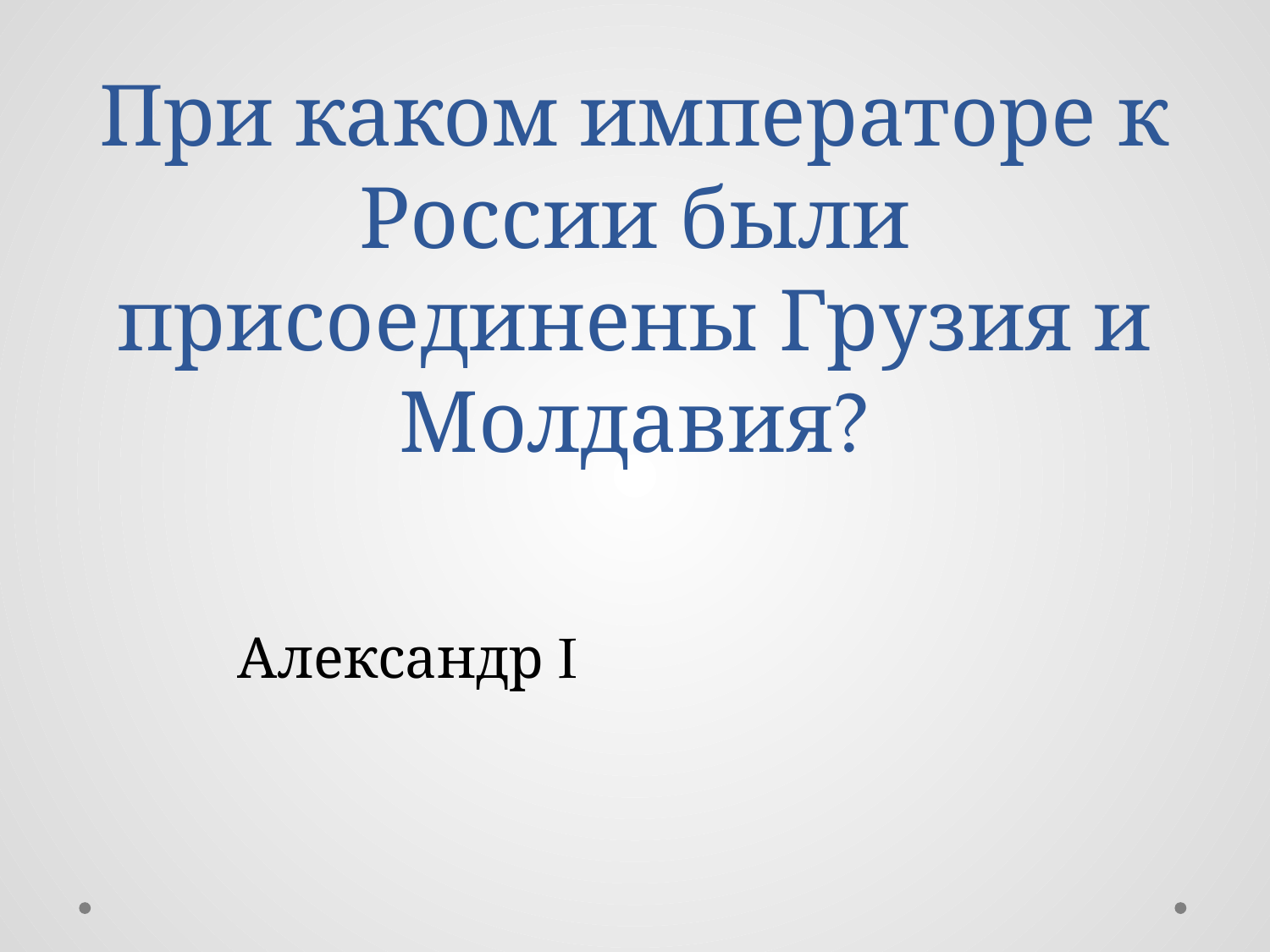

# При каком императоре к России были присоединены Грузия и Молдавия?

Александр I